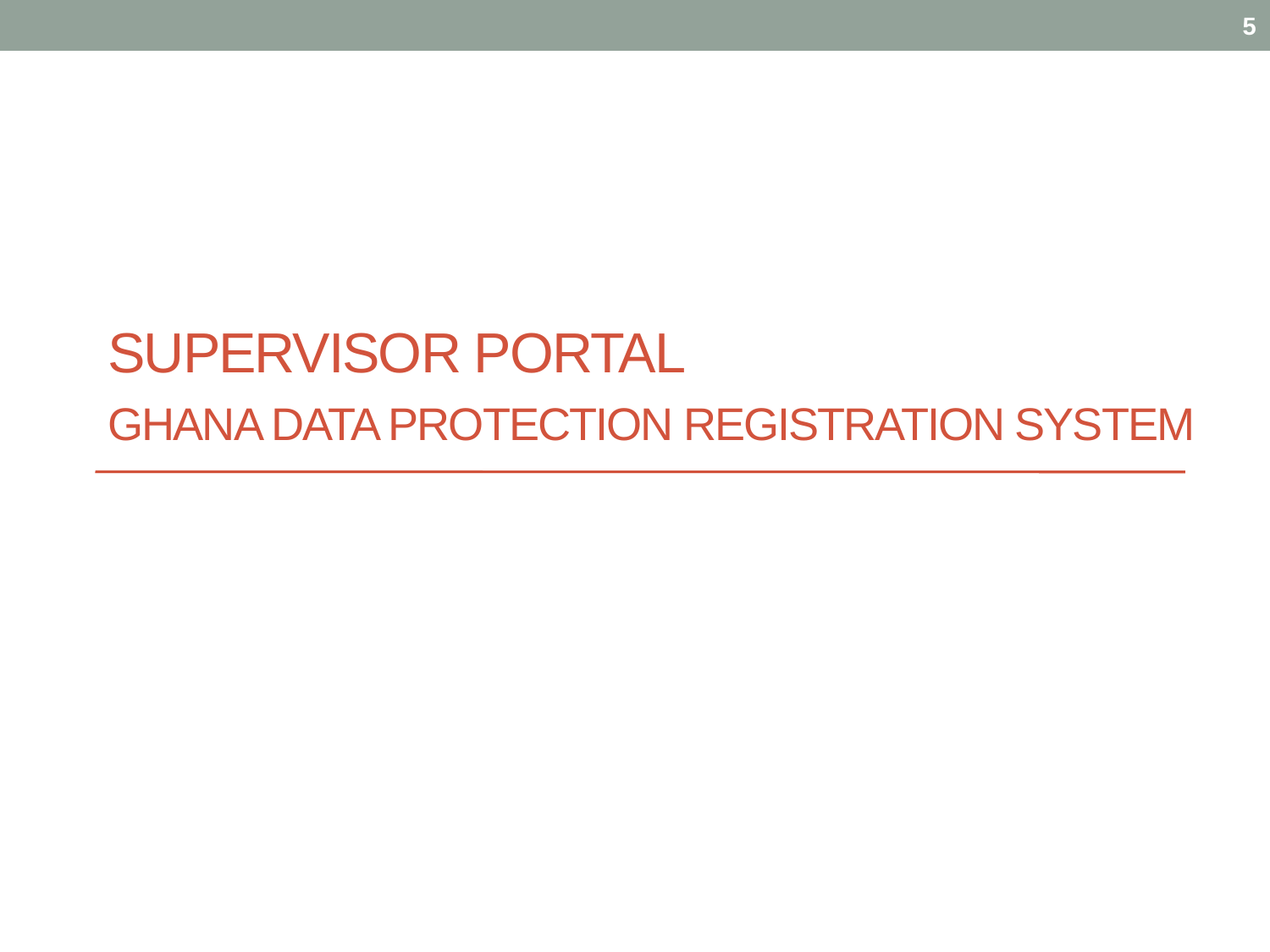

5
# SUPERVISOR PORTAL Ghana Data Protection Registration System